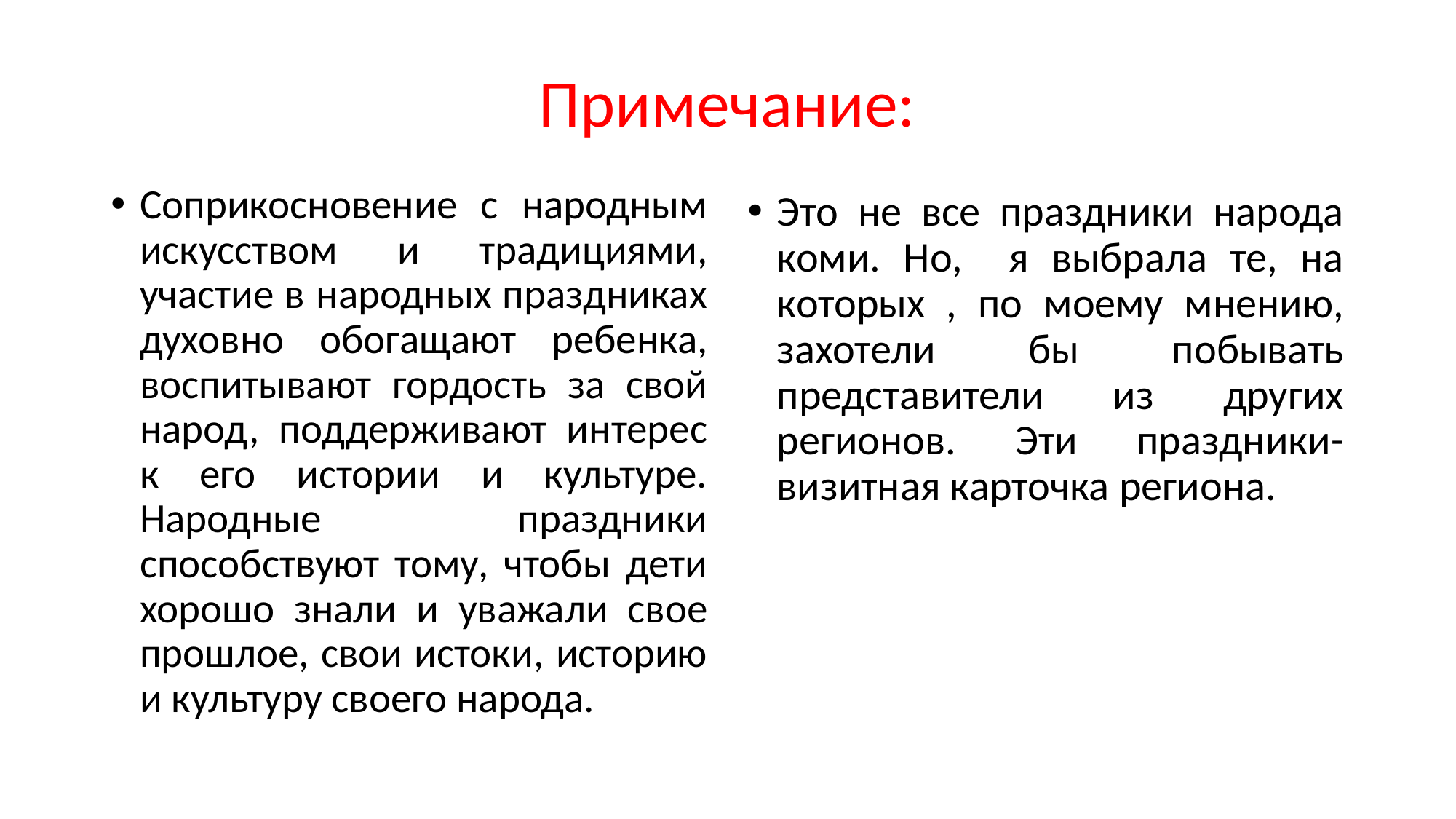

# Примечание:
Соприкосновение с народным искусством и традициями, участие в народных праздниках духовно обогащают ребенка, воспитывают гордость за свой народ, поддерживают интерес к его истории и культуре. Народные праздники способствуют тому, чтобы дети хорошо знали и уважали свое прошлое, свои истоки, историю и культуру своего народа.

Это не все праздники народа коми. Но,  я выбрала те, на которых , по моему мнению, захотели бы побывать представители из других регионов. Эти праздники-визитная карточка региона.